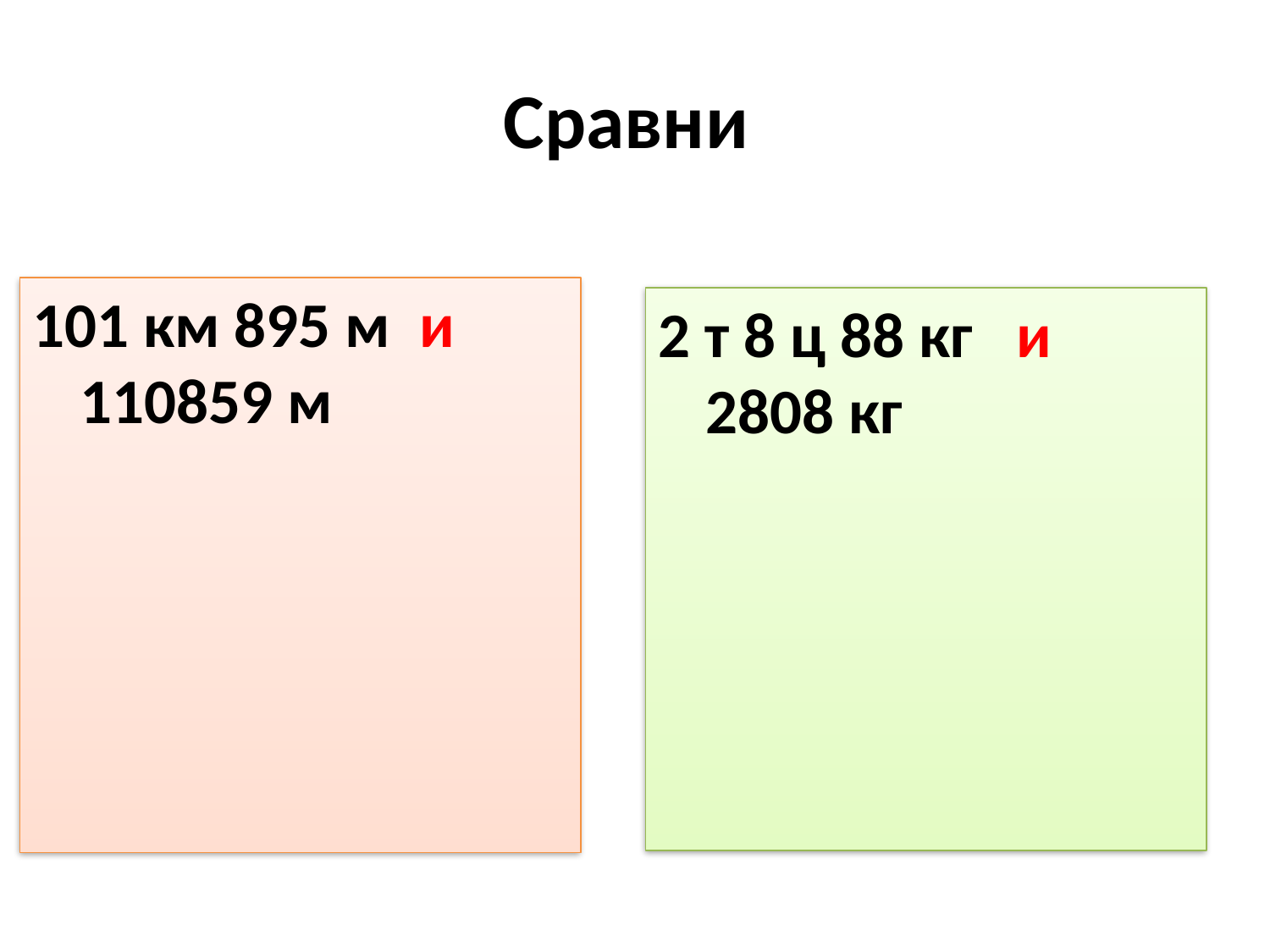

# Сравни
101 км 895 м  и 110859 м
2 т 8 ц 88 кг   и 2808 кг